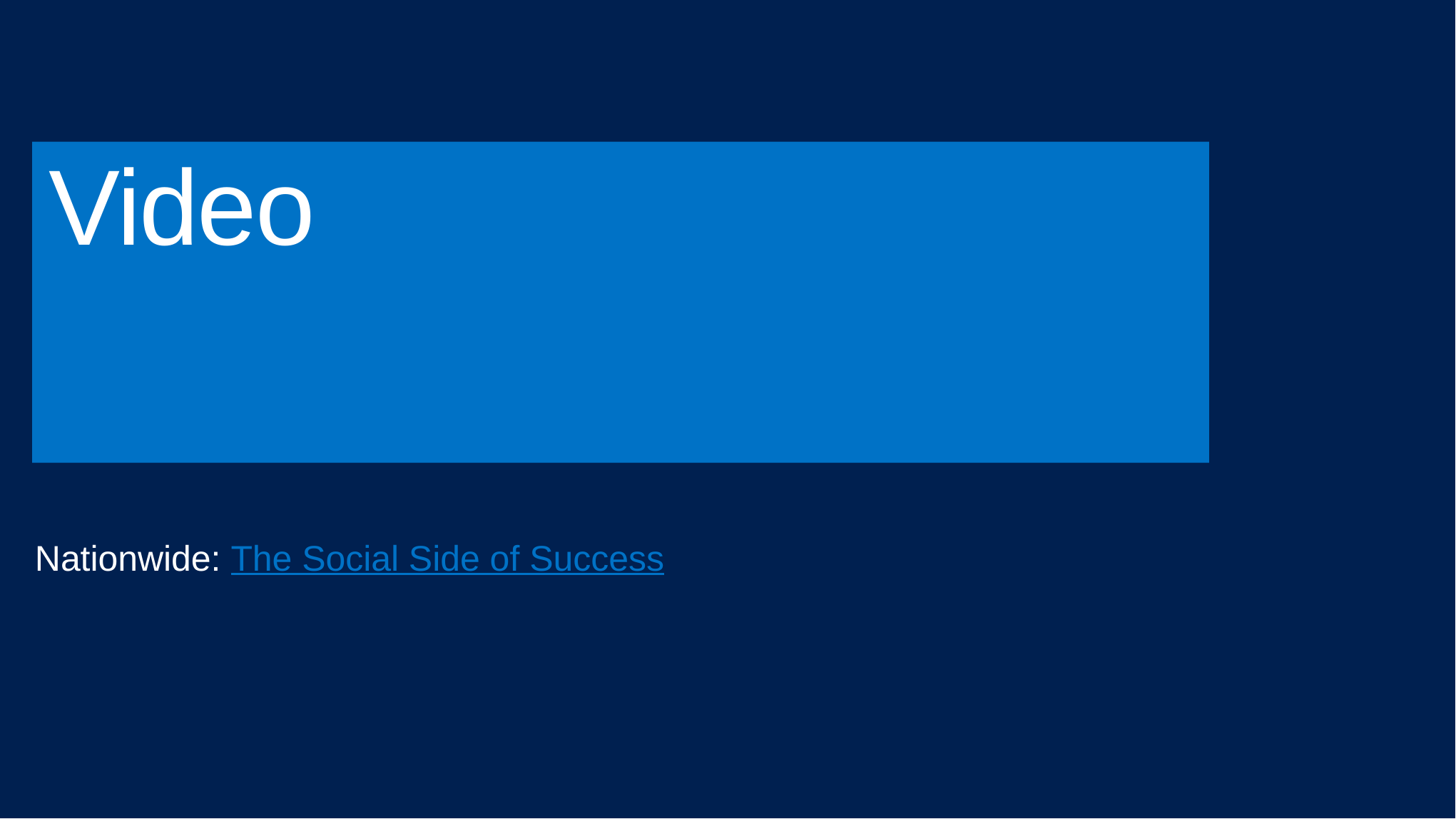

# Video
Nationwide: The Social Side of Success